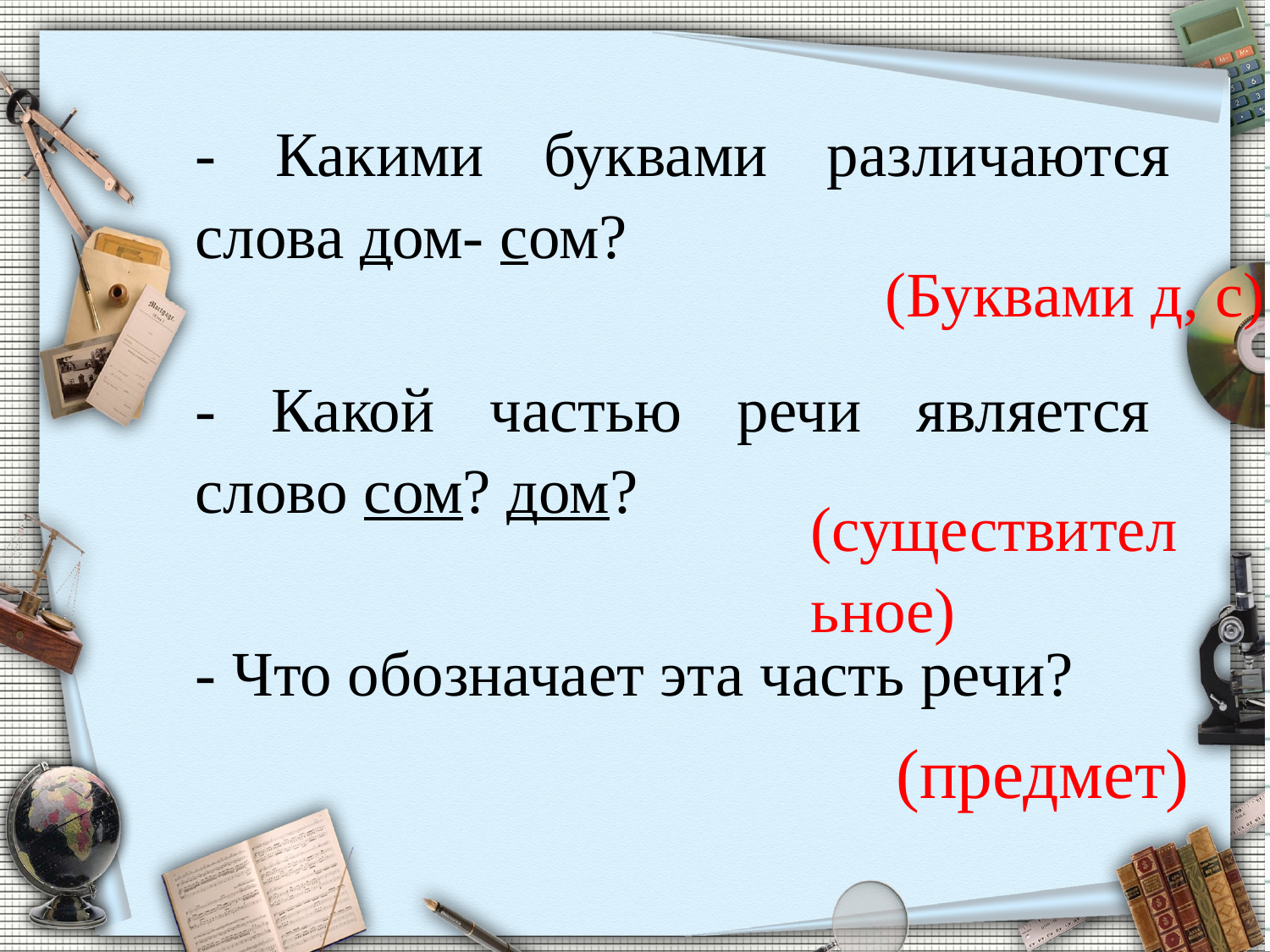

- Какими буквами различаются слова дом- сом?

(Буквами д, с)
- Какой частью речи является слово сом? дом?

(существительное)
- Что обозначает эта часть речи?
(предмет)